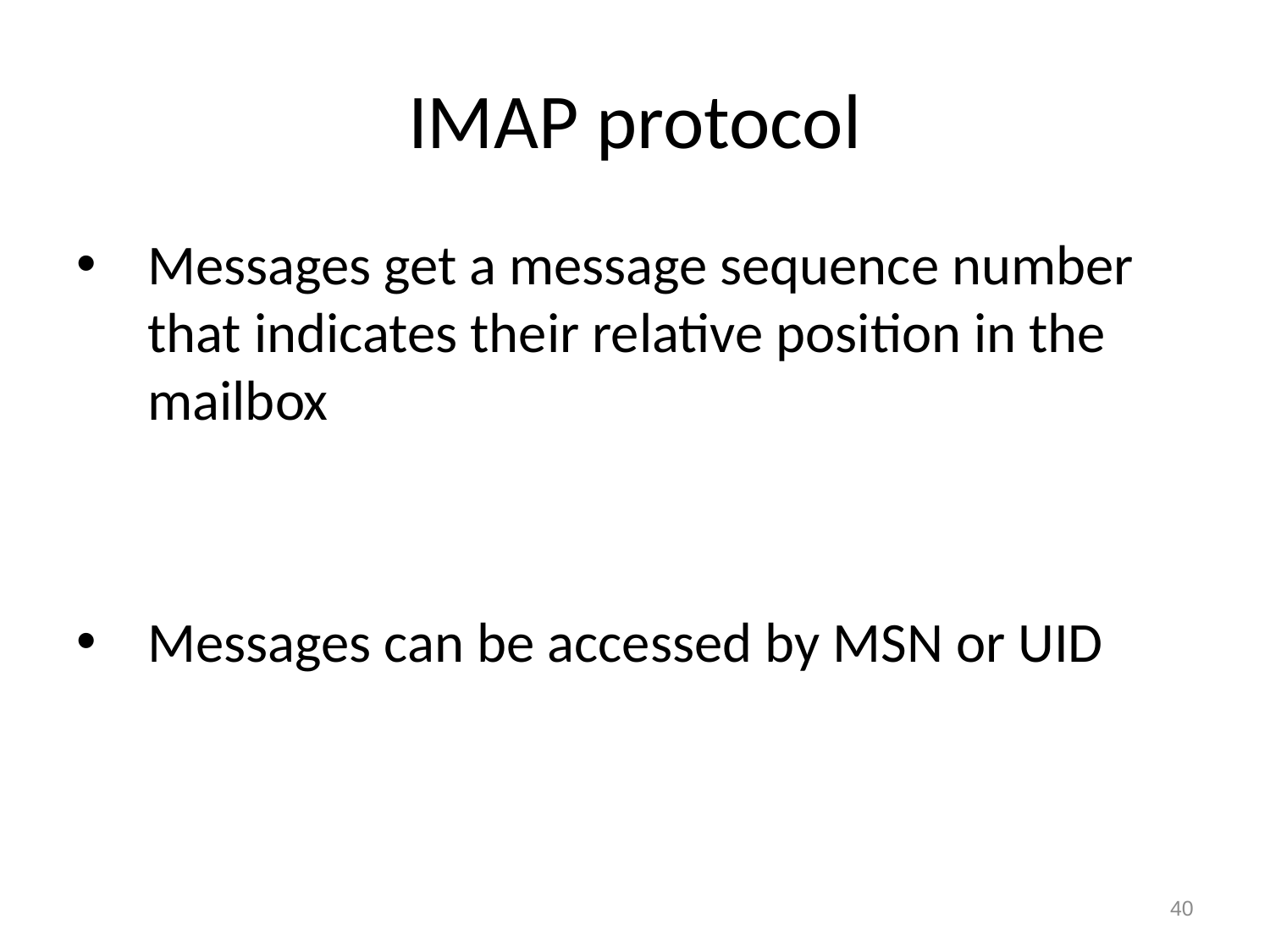

# IMAP protocol
Messages get a message sequence number that indicates their relative position in the mailbox

Messages can be accessed by MSN or UID
40